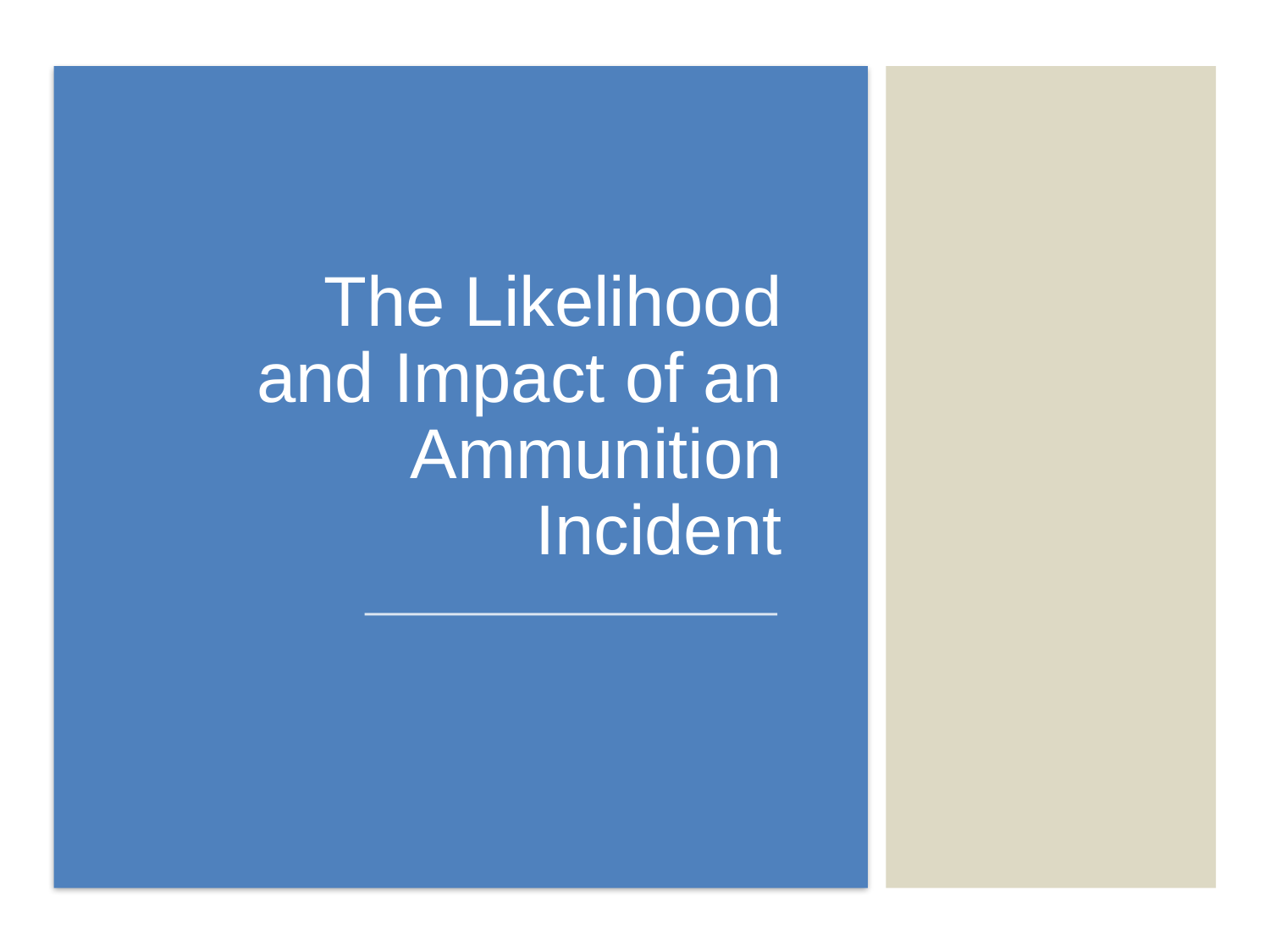

The Likelihood and Impact of an Ammunition Incident